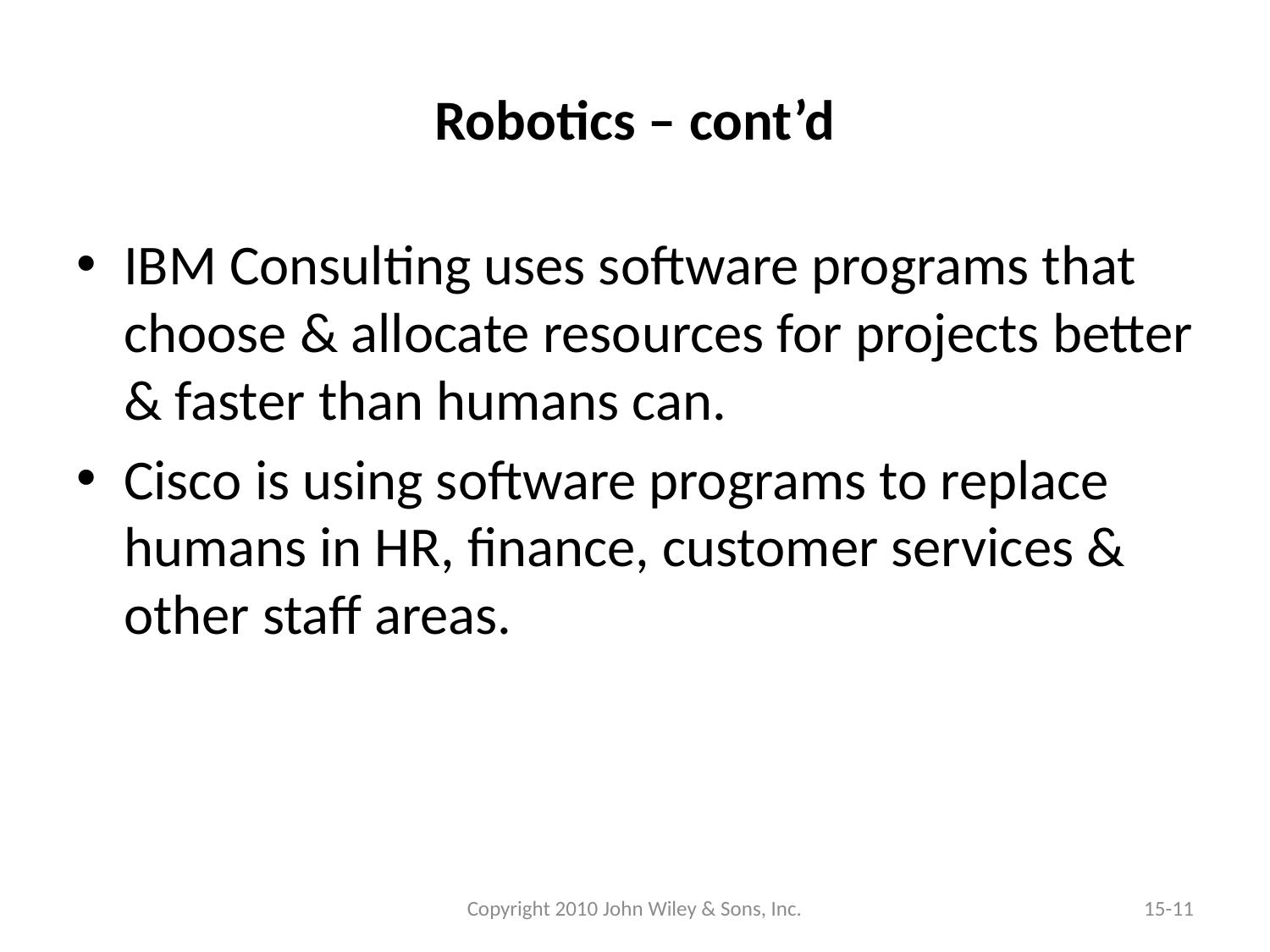

# Robotics – cont’d
IBM Consulting uses software programs that choose & allocate resources for projects better & faster than humans can.
Cisco is using software programs to replace humans in HR, finance, customer services & other staff areas.
Copyright 2010 John Wiley & Sons, Inc.
15-11